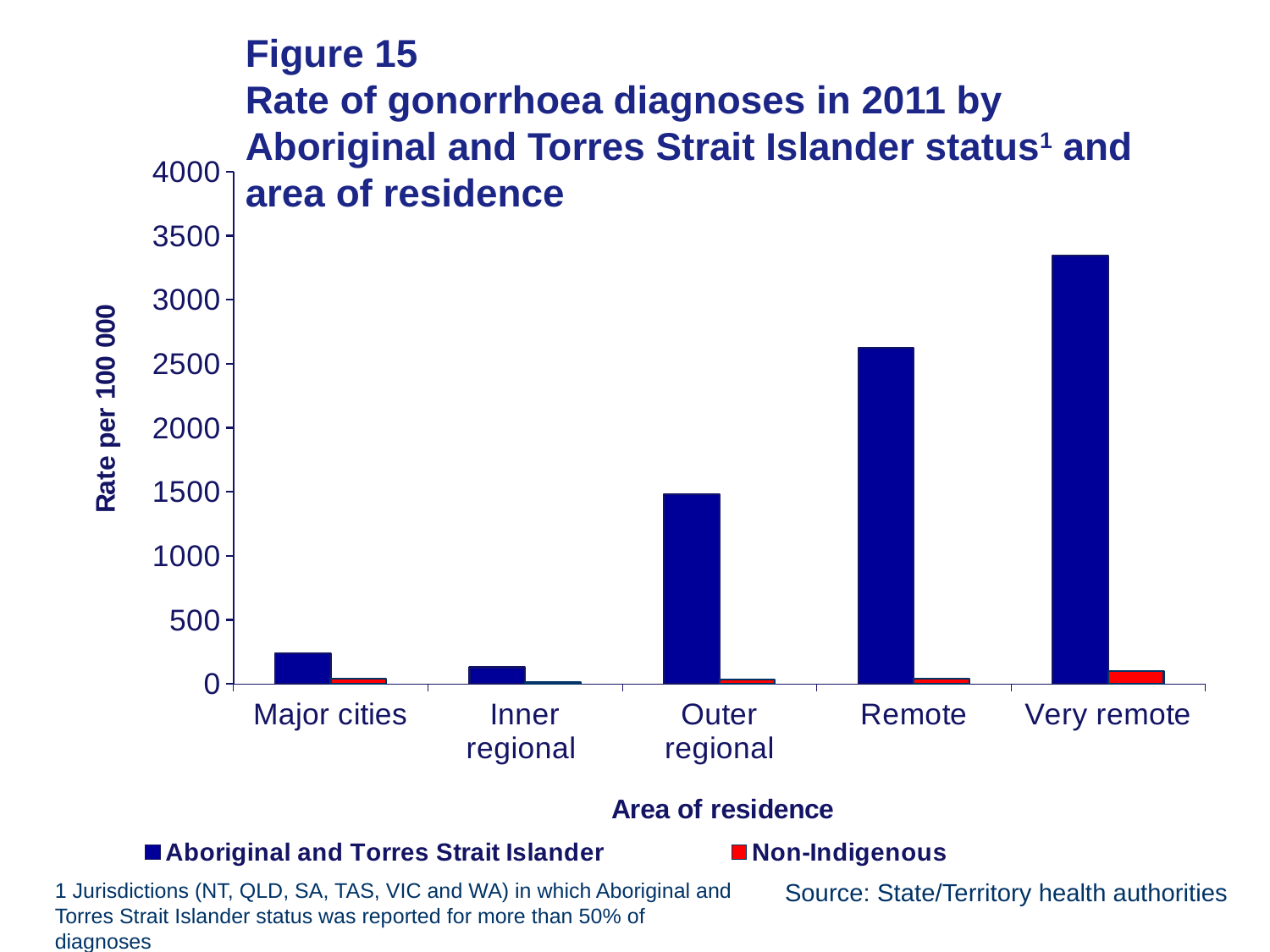

# Figure 15 Rate of gonorrhoea diagnoses in 2011 by Aboriginal and Torres Strait Islander status1 and area of residence

### Chart

| Category | Aboriginal and Torres Strait Islander | Non-Indigenous |
|---|---|---|
| Major cities | 238.7712191587175 | 40.53872729751191 |
| Inner regional  | 130.39041535961377 | 12.929705107826624 |
| Outer regional | 1481.897047152514 | 33.348024950452164 |
| Remote | 2625.7617397538497 | 42.76861307497613 |
| Very remote | 3344.768439108052 | 100.45077284313322 |
Source: State/Territory health authorities
1 Jurisdictions (NT, QLD, SA, TAS, VIC and WA) in which Aboriginal and Torres Strait Islander status was reported for more than 50% of diagnoses